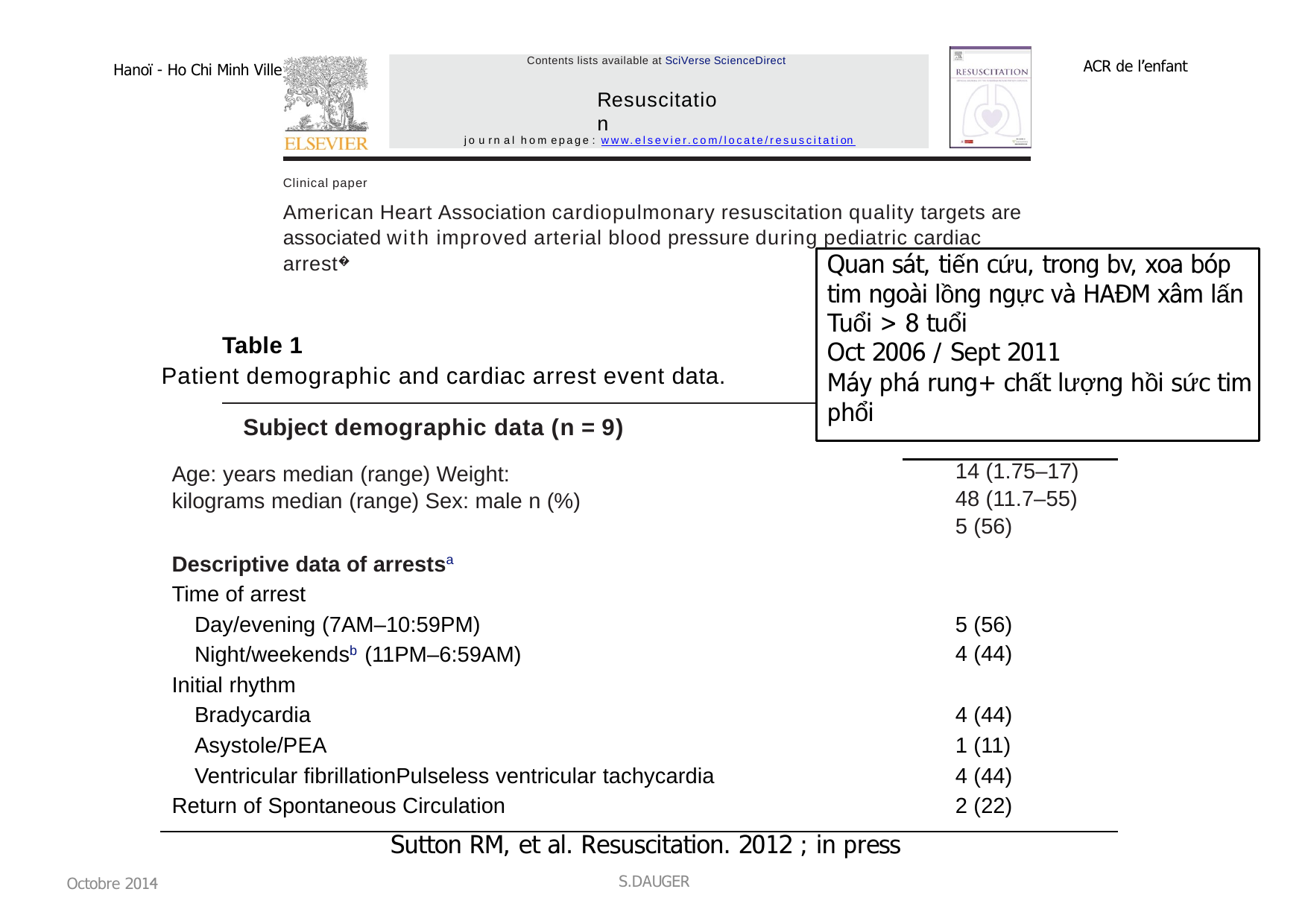

Contents lists available at SciVerse ScienceDirect

ACR de l’enfant
Hanoï - Ho Chi Minh Ville
Resuscitation
jo u rn al  hom epage :  www.elsevier.com/locate/resuscitation

Clinical paper

American Heart Association cardiopulmonary resuscitation quality targets are associated with improved arterial blood pressure during pediatric cardiac arrest�

Quan sát, tiến cứu, trong bv, xoa bóp tim ngoài lồng ngực và HAĐM xâm lấn
Tuổi > 8 tuổi
Oct 2006 / Sept 2011
Máy phá rung+ chất lượng hồi sức tim phổi
Table 1
Patient demographic and cardiac arrest event data.

Subject demographic data (n = 9)
| Age: years median (range) Weight: kilograms median (range) Sex: male n (%) | 14 (1.75–17) 48 (11.7–55) 5 (56) |
| --- | --- |
| Descriptive data of arrestsa |  |
| Time of arrest |  |
| Day/evening (7AM–10:59PM) | 5 (56) |
| Night/weekendsb (11PM–6:59AM) | 4 (44) |
| Initial rhythm |  |
| Bradycardia | 4 (44) |
| Asystole/PEA | 1 (11) |
| Ventricular fibrillationPulseless ventricular tachycardia | 4 (44) |
| Return of Spontaneous Circulation | 2 (22) |
Sutton RM, et al. Resuscitation. 2012 ; in press
Octobre 2014
S.DAUGER